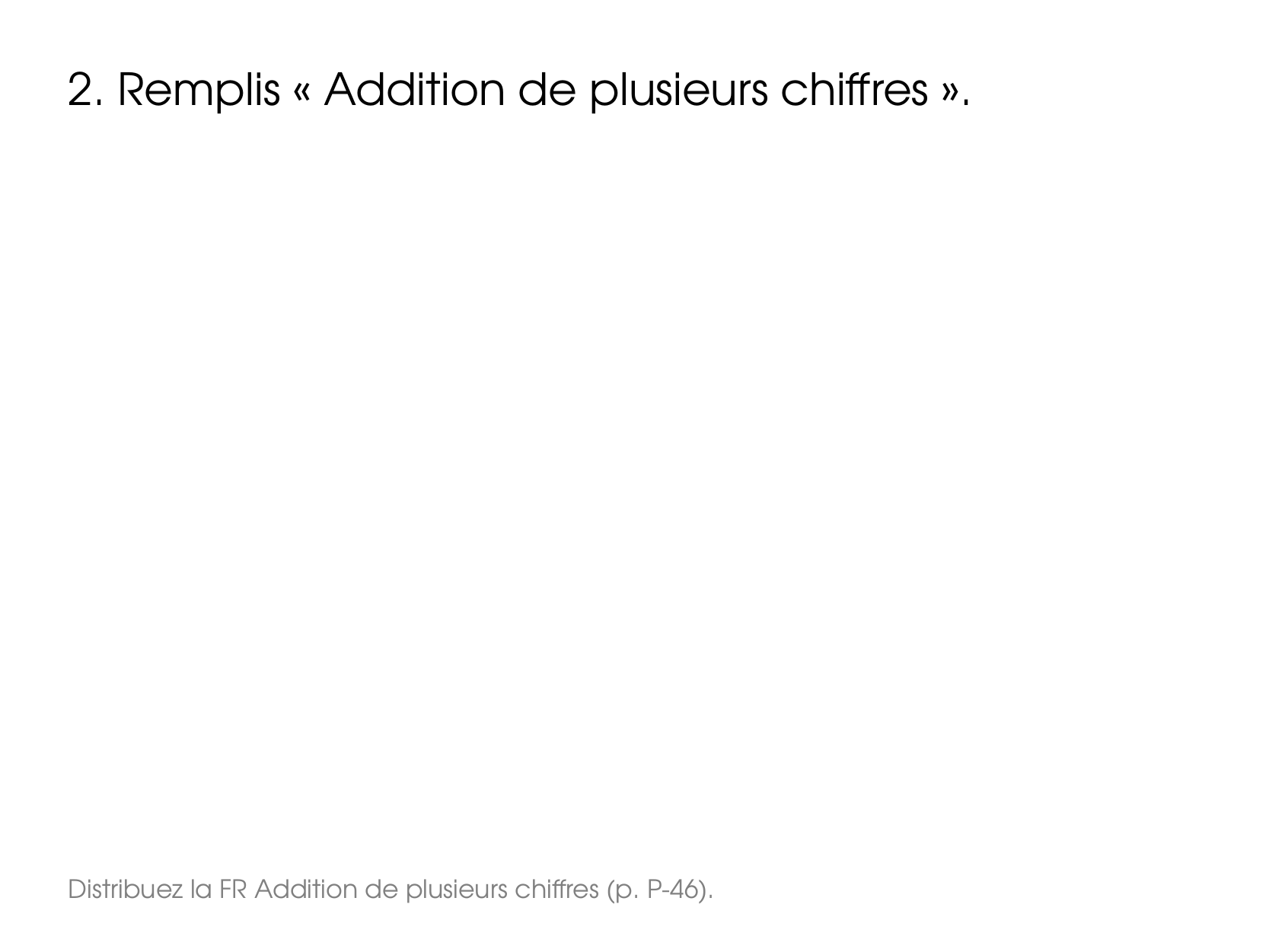

2. Remplis « Addition de plusieurs chiffres ».
Distribuez la FR Addition de plusieurs chiffres (p. P-46).